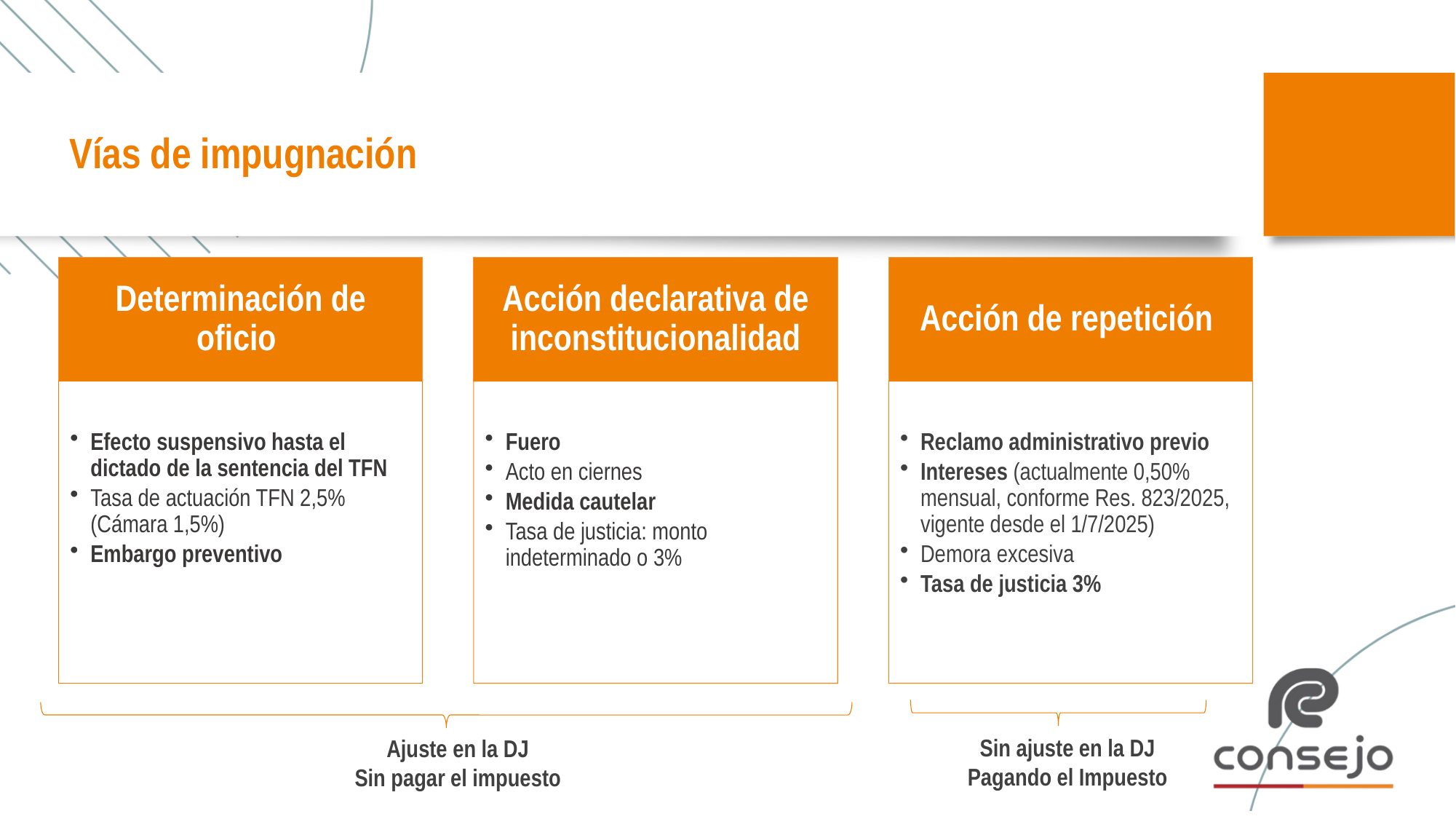

# Vías de impugnación
Determinación de oficio

Efecto suspensivo hasta el dictado de la sentencia del TFN
Tasa de actuación TFN 2,5% (Cámara 1,5%)
Embargo preventivo

Acción declarativa de inconstitucionalidad

Fuero
Acto en ciernes
Medida cautelar
Tasa de justicia: monto indeterminado o 3%

Acción de repetición

Reclamo administrativo previo
Intereses (actualmente 0,50% mensual, conforme Res. 823/2025, vigente desde el 1/7/2025)
Demora excesiva
Tasa de justicia 3%

Sin ajuste en la DJ
Pagando el Impuesto
Ajuste en la DJ
Sin pagar el impuesto